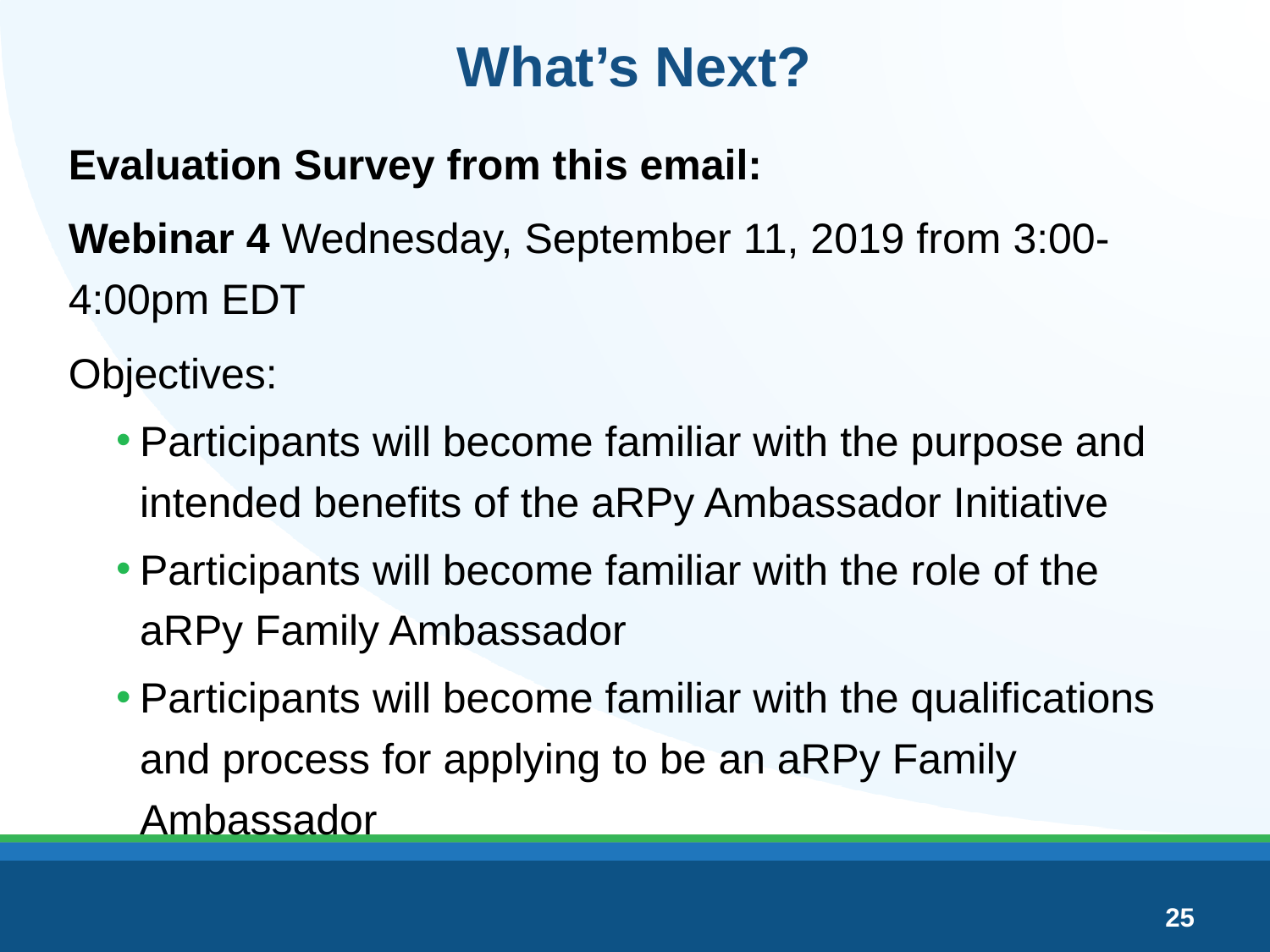

# What’s Next?
Evaluation Survey from this email:
Webinar 4 Wednesday, September 11, 2019 from 3:00-4:00pm EDT
Objectives:
Participants will become familiar with the purpose and intended benefits of the aRPy Ambassador Initiative
Participants will become familiar with the role of the aRPy Family Ambassador
Participants will become familiar with the qualifications and process for applying to be an aRPy Family Ambassador
25